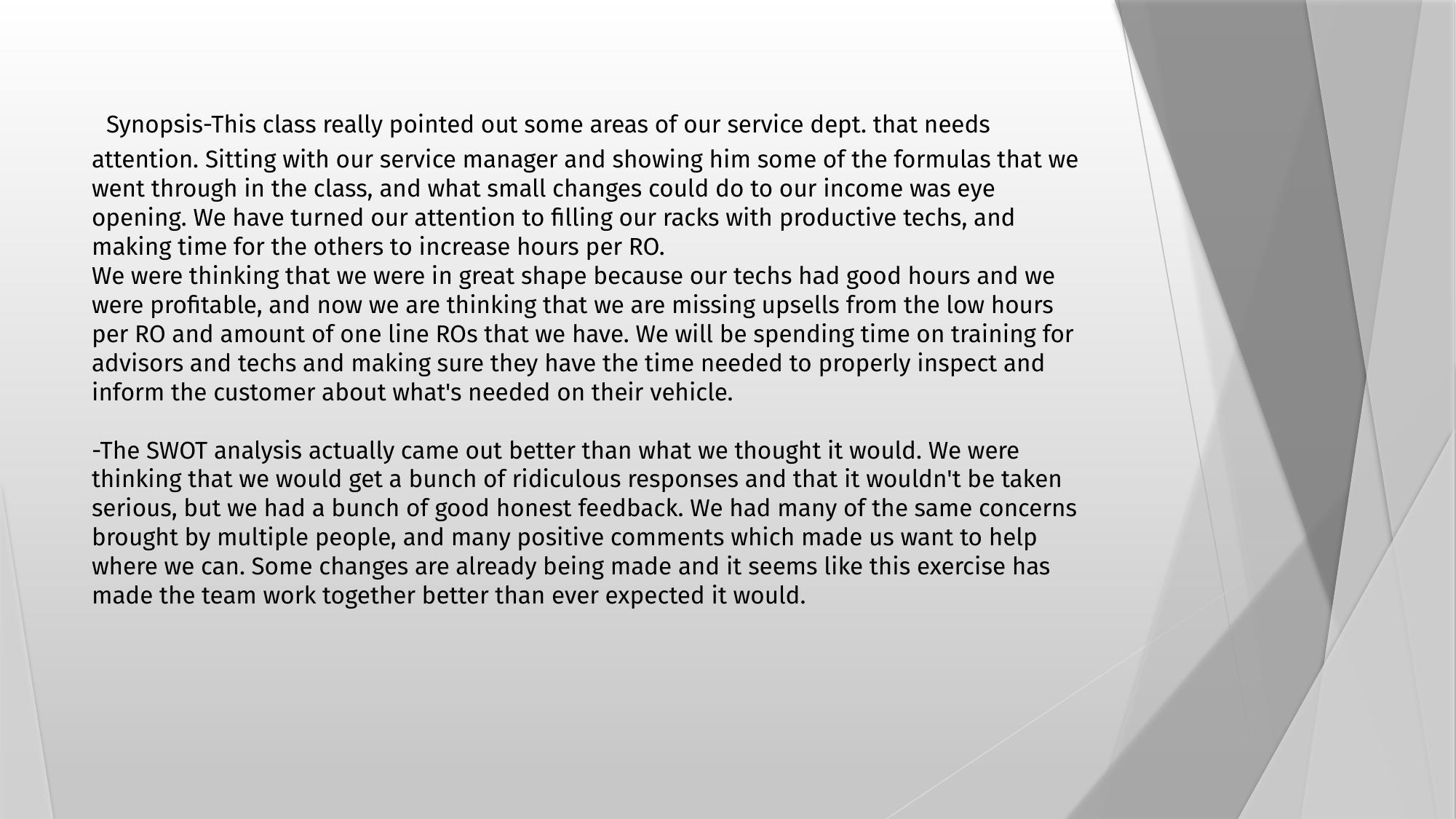

# Synopsis-This class really pointed out some areas of our service dept. that needs attention. Sitting with our service manager and showing him some of the formulas that we went through in the class, and what small changes could do to our income was eye opening. We have turned our attention to filling our racks with productive techs, and making time for the others to increase hours per RO. We were thinking that we were in great shape because our techs had good hours and we were profitable, and now we are thinking that we are missing upsells from the low hours per RO and amount of one line ROs that we have. We will be spending time on training for advisors and techs and making sure they have the time needed to properly inspect and inform the customer about what's needed on their vehicle. -The SWOT analysis actually came out better than what we thought it would. We were thinking that we would get a bunch of ridiculous responses and that it wouldn't be taken serious, but we had a bunch of good honest feedback. We had many of the same concerns brought by multiple people, and many positive comments which made us want to help where we can. Some changes are already being made and it seems like this exercise has made the team work together better than ever expected it would.